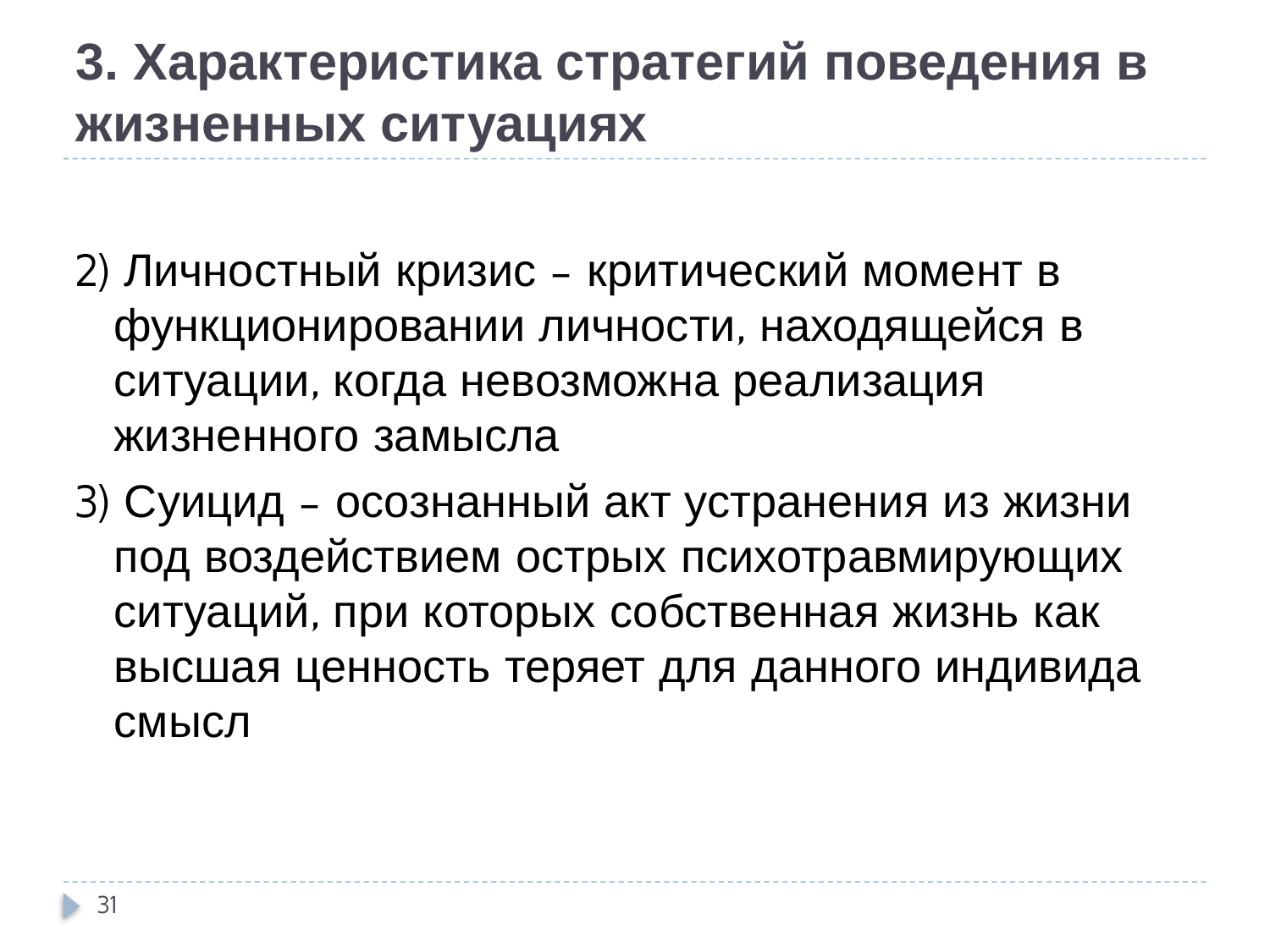

# 3. Характеристика стратегий поведения в жизненных ситуациях

2) Личностный кризис – критический момент в функционировании личности, находящейся в ситуации, когда невозможна реализация жизненного замысла
3) Суицид – осознанный акт устранения из жизни под воздействием острых психотравмирующих ситуаций, при которых собственная жизнь как высшая ценность теряет для данного индивида смысл

31